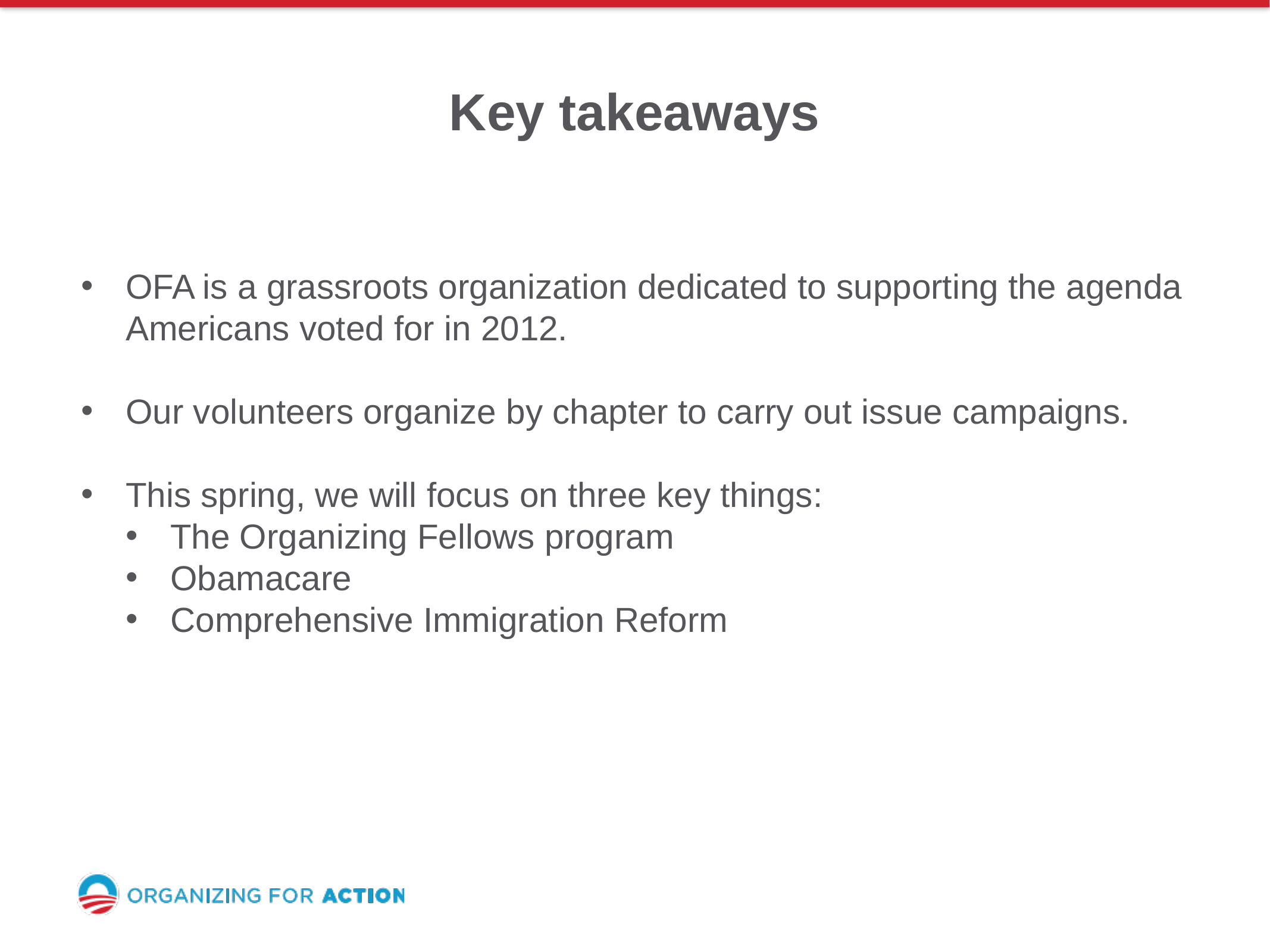

Key takeaways
OFA is a grassroots organization dedicated to supporting the agenda Americans voted for in 2012.

Our volunteers organize by chapter to carry out issue campaigns.

This spring, we will focus on three key things:
The Organizing Fellows program
Obamacare
Comprehensive Immigration Reform